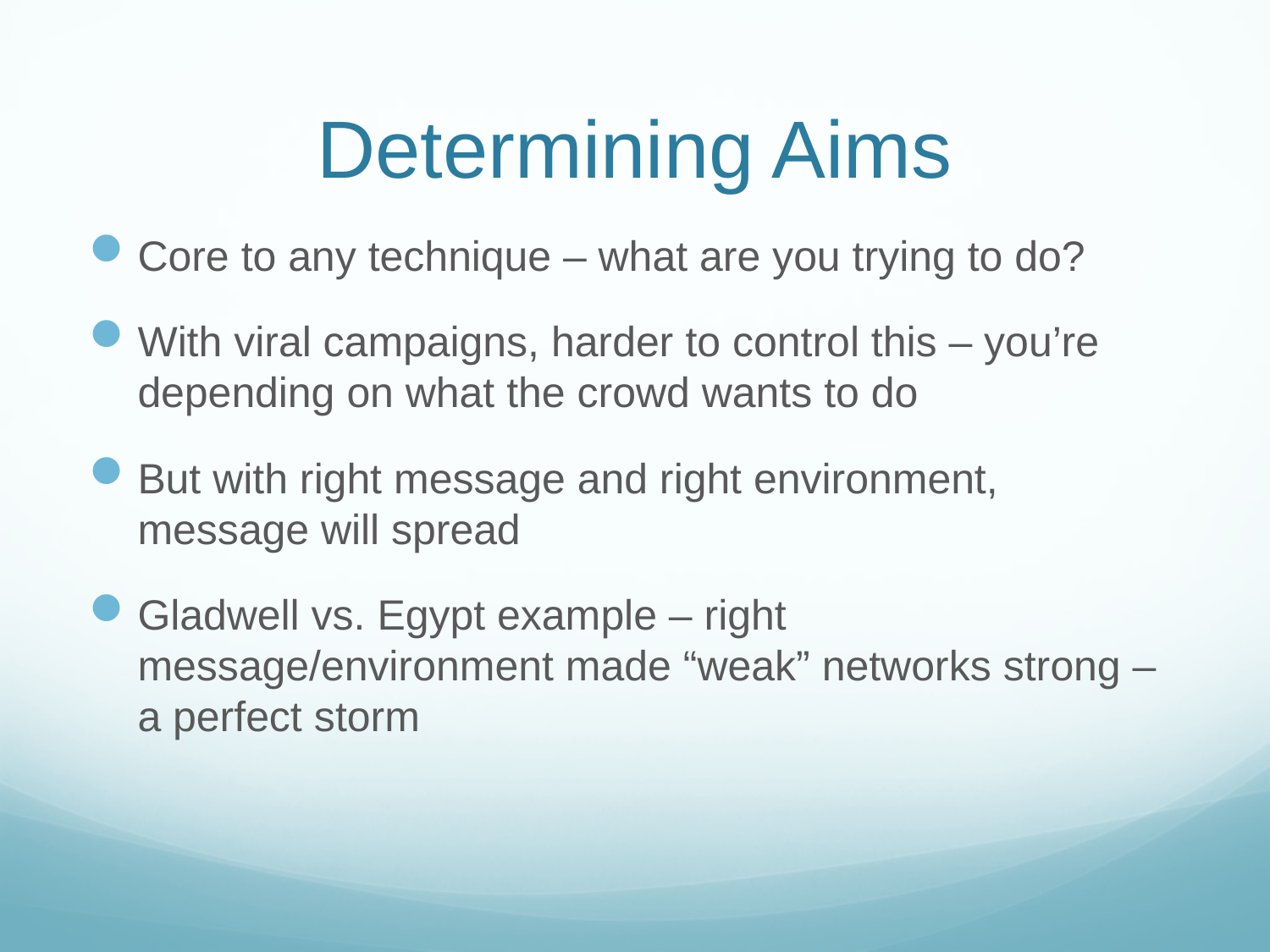

# Determining Aims
Core to any technique – what are you trying to do?
With viral campaigns, harder to control this – you’re depending on what the crowd wants to do
But with right message and right environment, message will spread
Gladwell vs. Egypt example – right message/environment made “weak” networks strong – a perfect storm